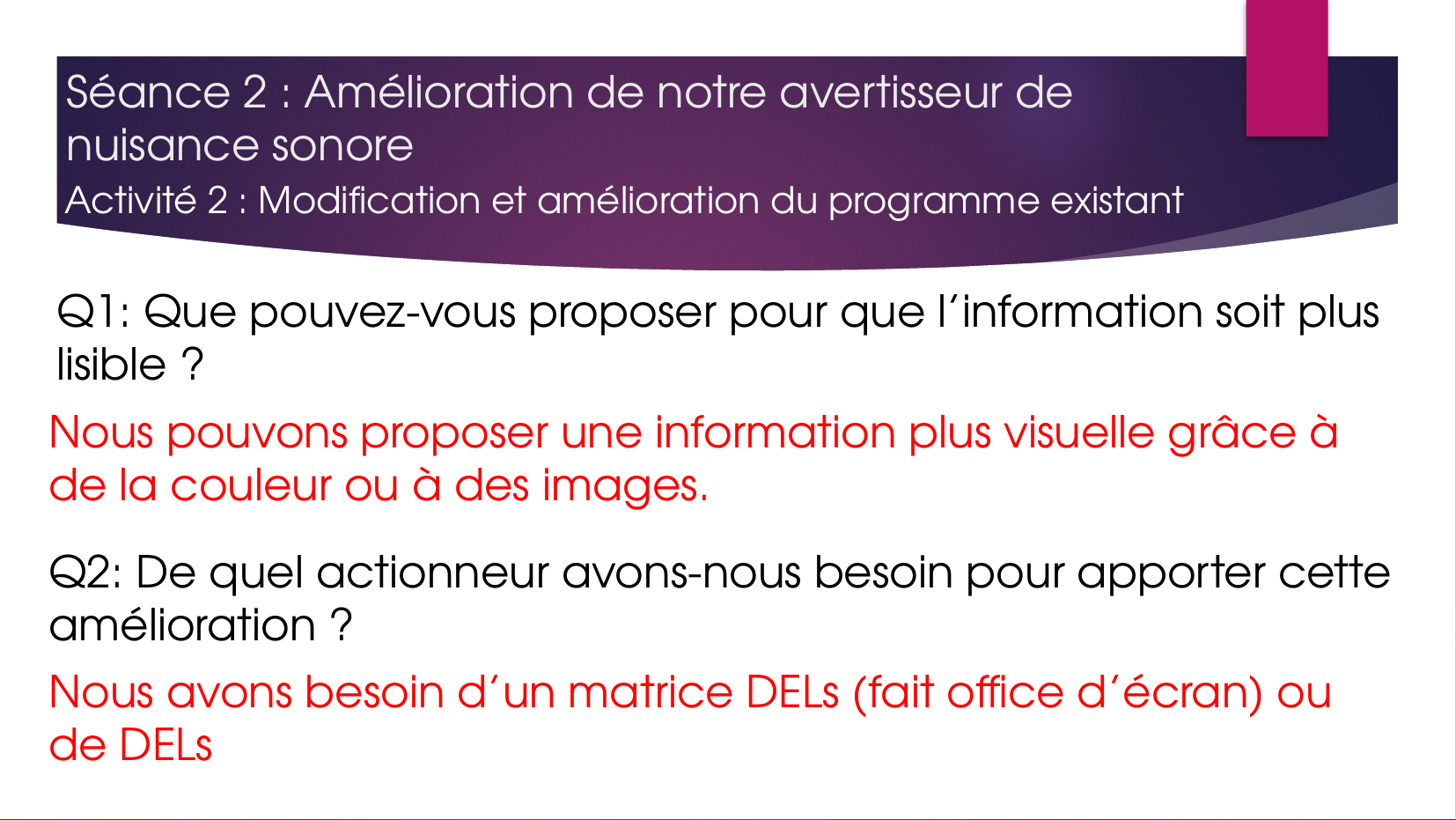

Séance 2 : Amélioration de notre avertisseur de nuisance sonore
Activité 2 : Modification et amélioration du programme existant
Q1: Que pouvez-vous proposer pour que l’information soit plus lisible ?
Nous pouvons proposer une information plus visuelle grâce à de la couleur ou à des images.
Q2: De quel actionneur avons-nous besoin pour apporter cette amélioration ?
Nous avons besoin d’un matrice DELs (fait office d’écran) ou de DELs